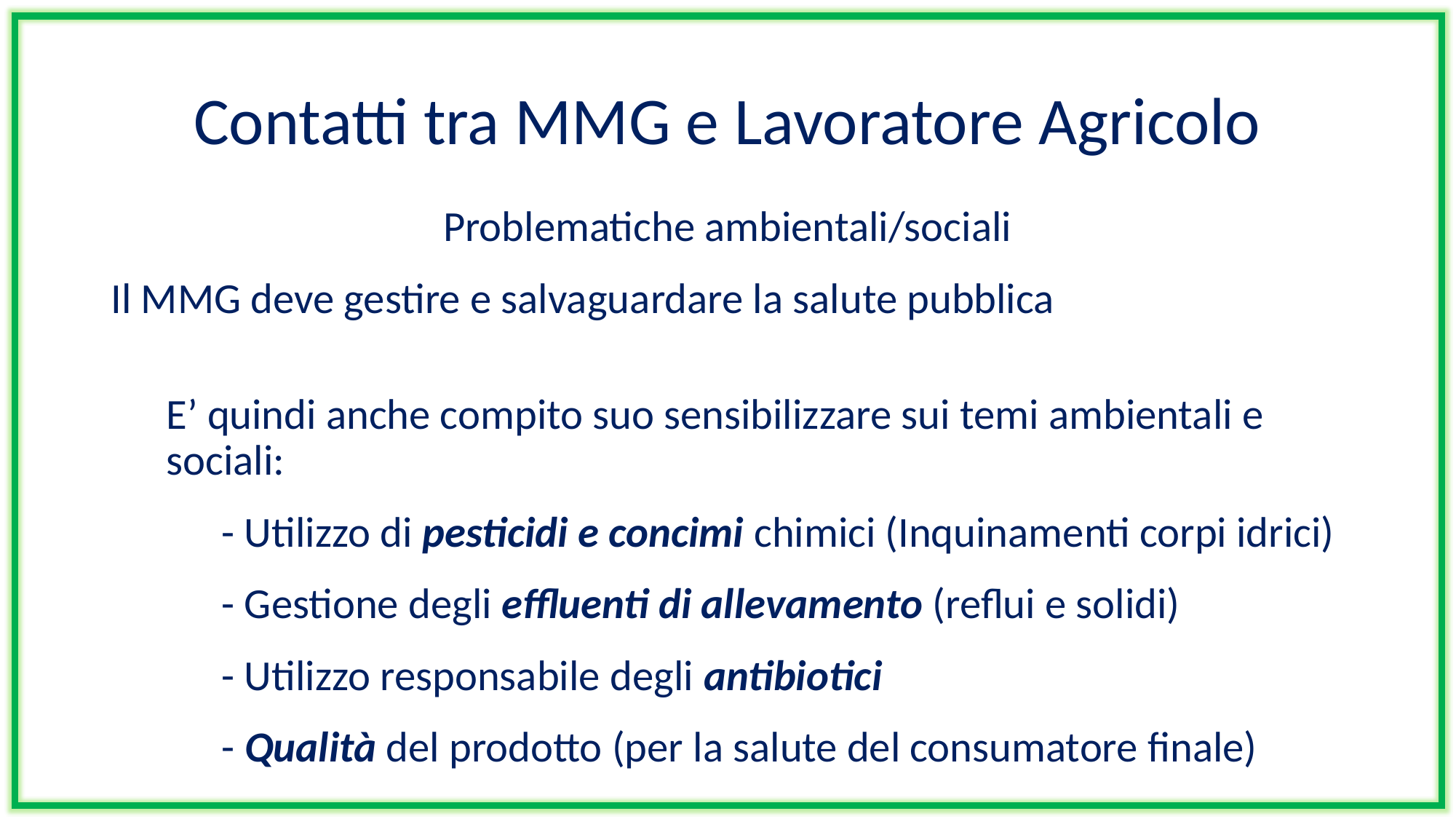

# Contatti tra MMG e Lavoratore Agricolo
Problematiche ambientali/sociali
Il MMG deve gestire e salvaguardare la salute pubblica

E’ quindi anche compito suo sensibilizzare sui temi ambientali e sociali:
- Utilizzo di pesticidi e concimi chimici (Inquinamenti corpi idrici)
- Gestione degli effluenti di allevamento (reflui e solidi)
- Utilizzo responsabile degli antibiotici
- Qualità del prodotto (per la salute del consumatore finale)